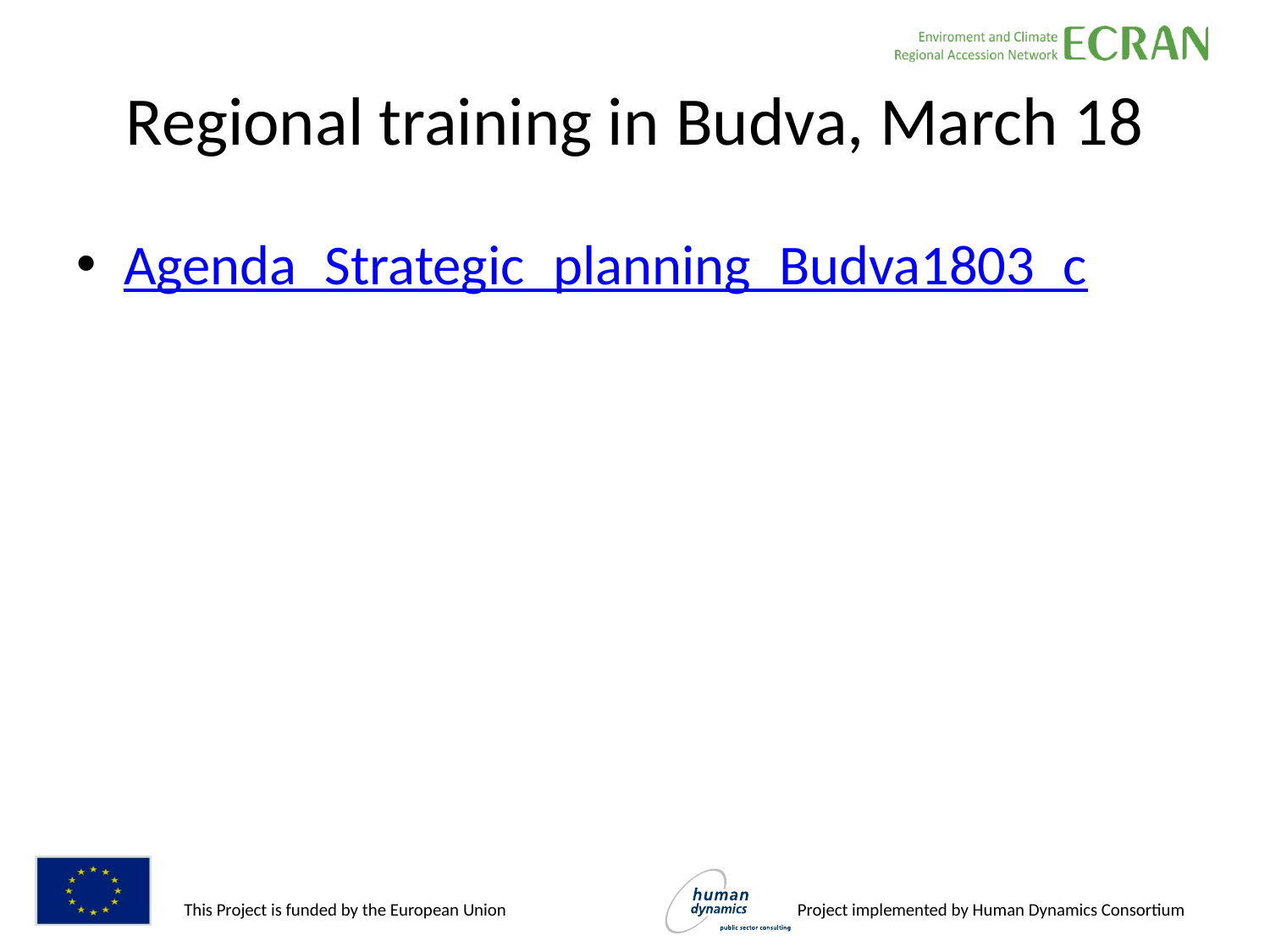

# Regional training in Budva, March 18
Agenda_Strategic_planning_Budva1803_c